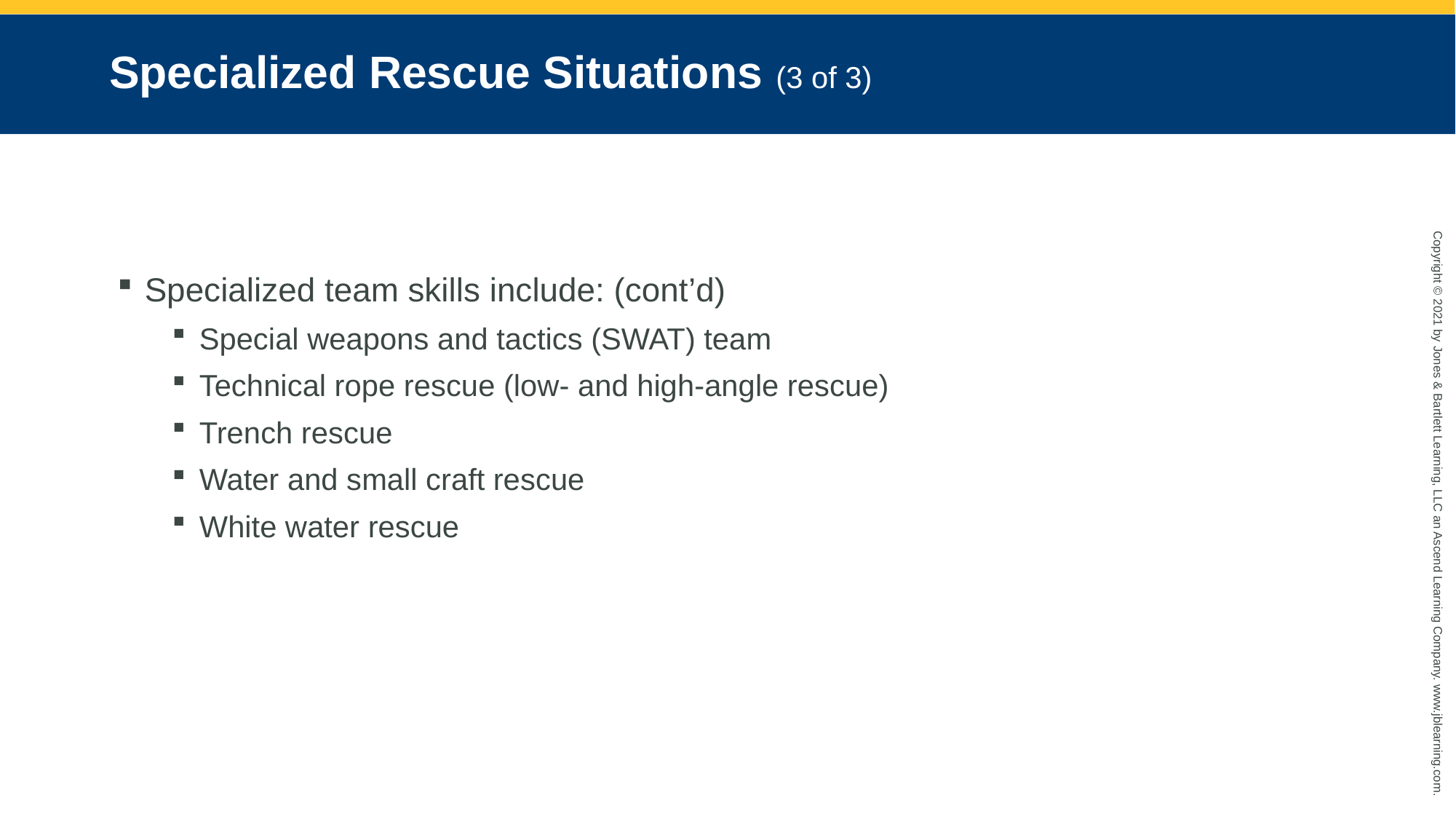

# Specialized Rescue Situations (3 of 3)
Specialized team skills include: (cont’d)
Special weapons and tactics (SWAT) team
Technical rope rescue (low- and high-angle rescue)
Trench rescue
Water and small craft rescue
White water rescue